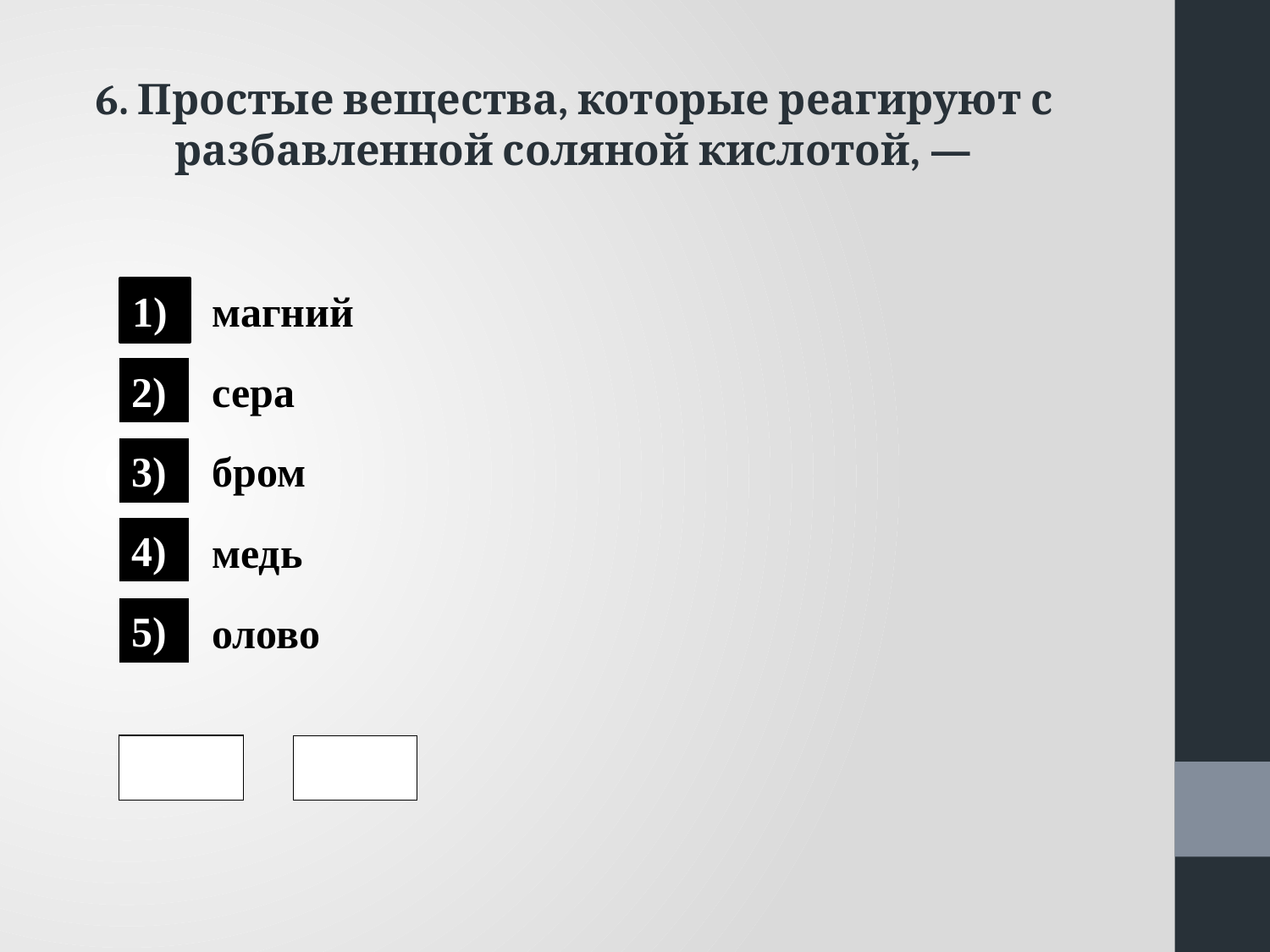

6. Про­стые ве­ще­ства, ко­то­рые ре­а­ги­ру­ют с
раз­бав­лен­ной со­ля­ной кис­ло­той, —
маг­ний­
1)
сера
2)
бром
3)
4)
медь
5)
олово
1

5